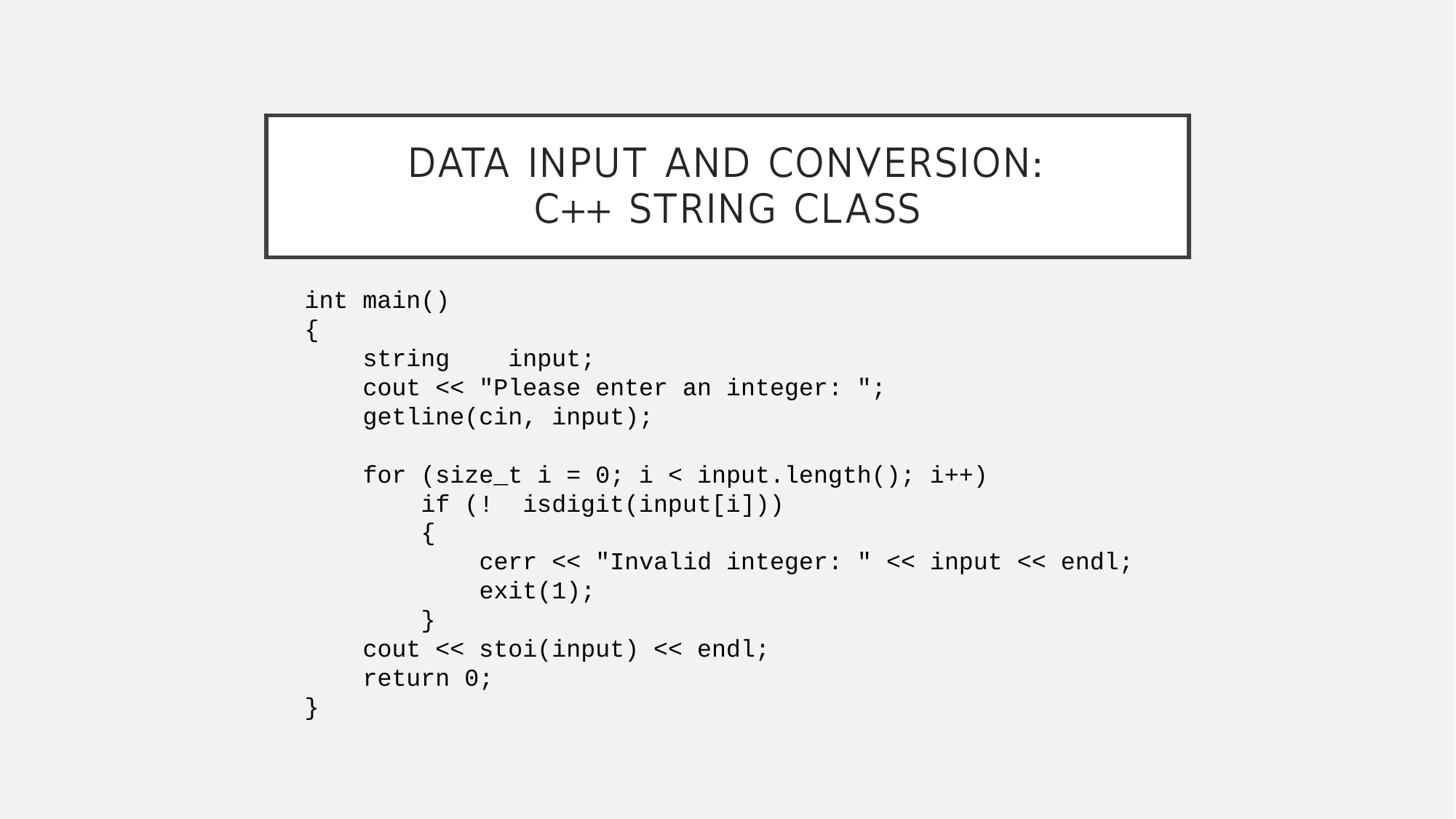

# Data Input and Conversion: C++ string class
int main()
{
    string    input;
    cout << "Please enter an integer: ";
    getline(cin, input);

    for (size_t i = 0; i < input.length(); i++)
        if (!  isdigit(input[i]))
        {
            cerr << "Invalid integer: " << input << endl;
            exit(1);
        }
    cout << stoi(input) << endl;
    return 0;
}